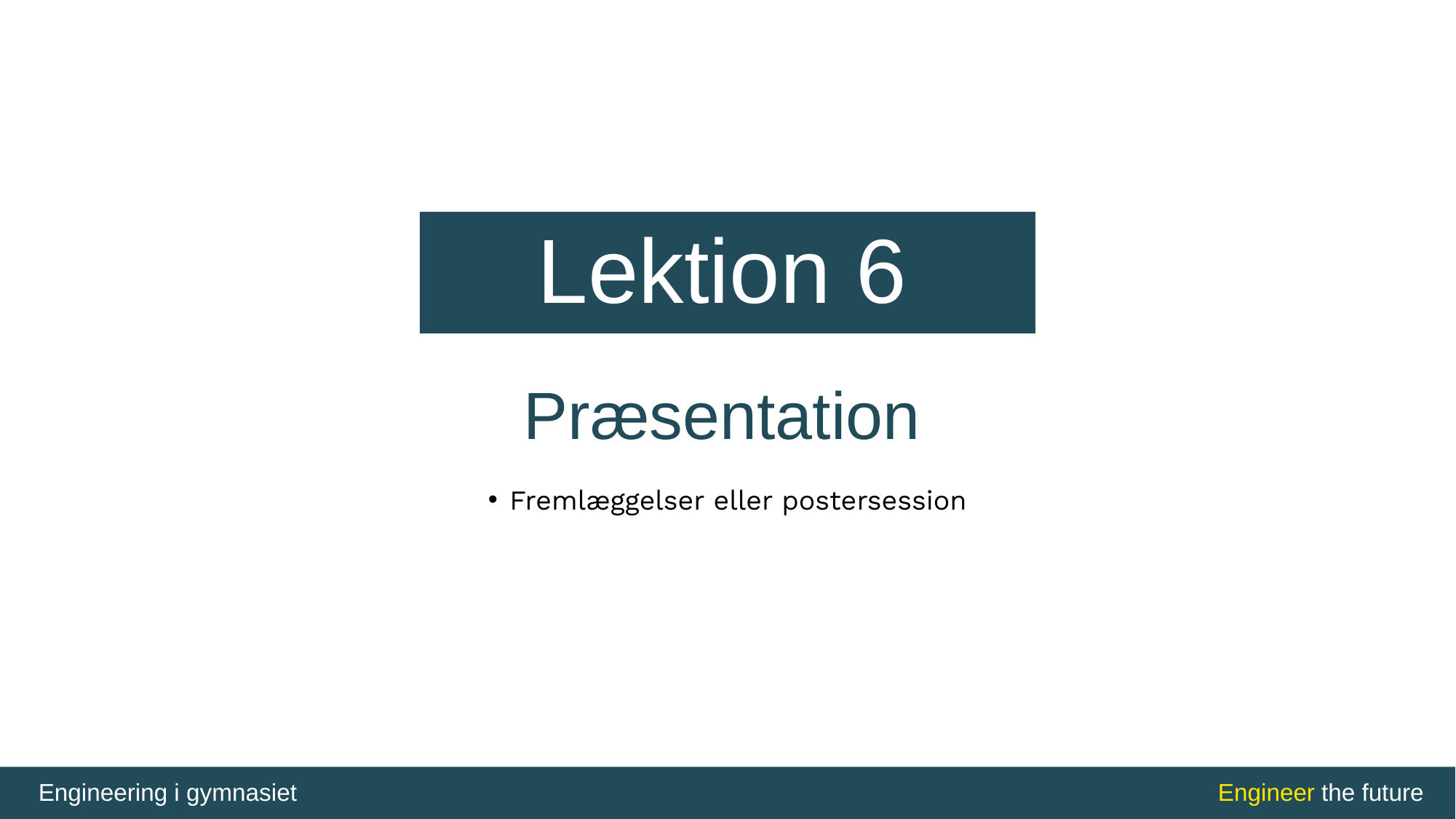

# Præsentation
Lektion 6
Fremlæggelser eller postersession